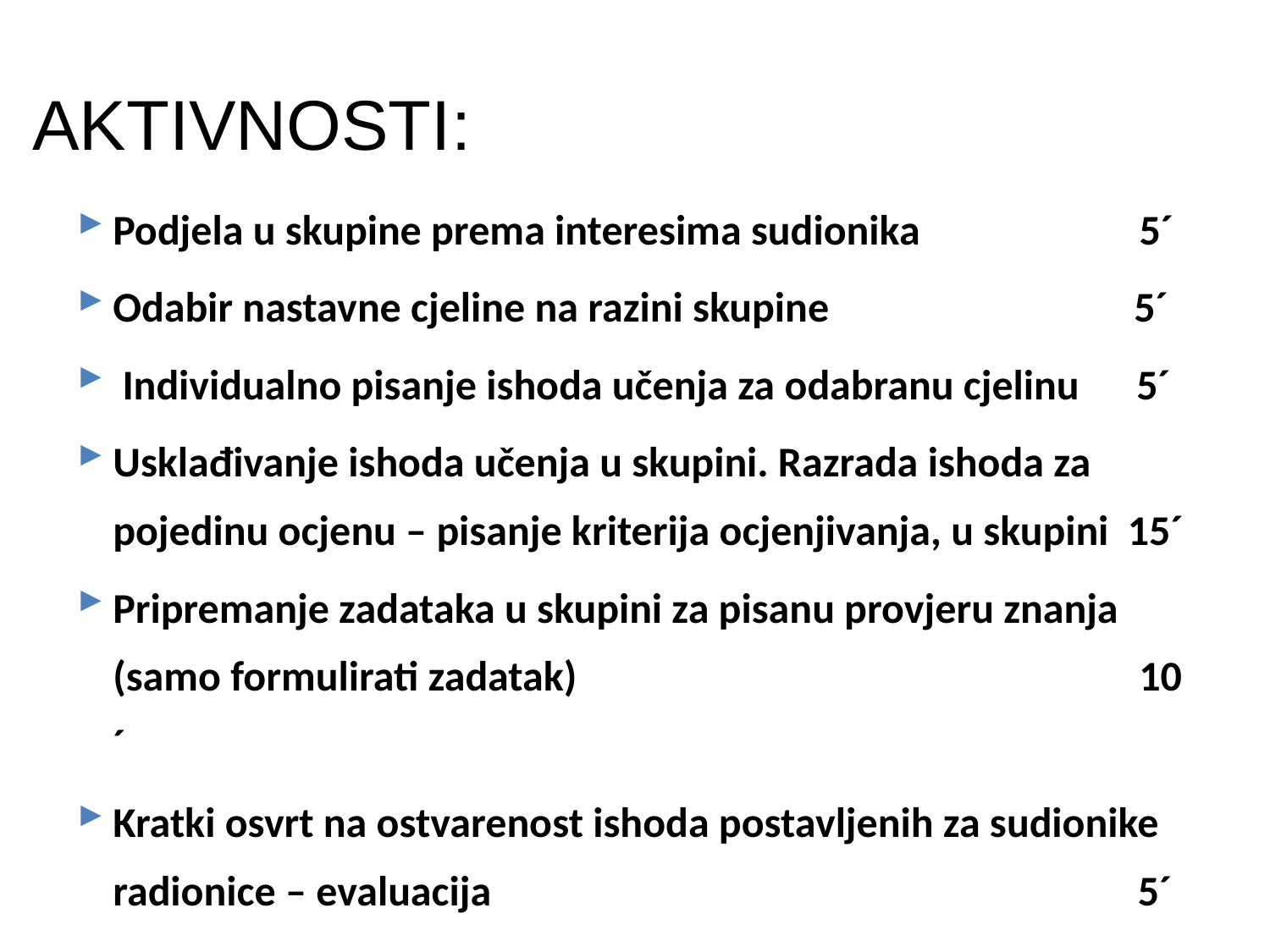

AKTIVNOSTI:
Podjela u skupine prema interesima sudionika                       5´
Odabir nastavne cjeline na razini skupine                                5´
 Individualno pisanje ishoda učenja za odabranu cjelinu      5´
Usklađivanje ishoda učenja u skupini. Razrada ishoda za pojedinu ocjenu – pisanje kriterija ocjenjivanja, u skupini  15´
Pripremanje zadataka u skupini za pisanu provjeru znanja (samo formulirati zadatak)                                                           10´
Kratki osvrt na ostvarenost ishoda postavljenih za sudionike radionice – evaluacija                                                                    5´